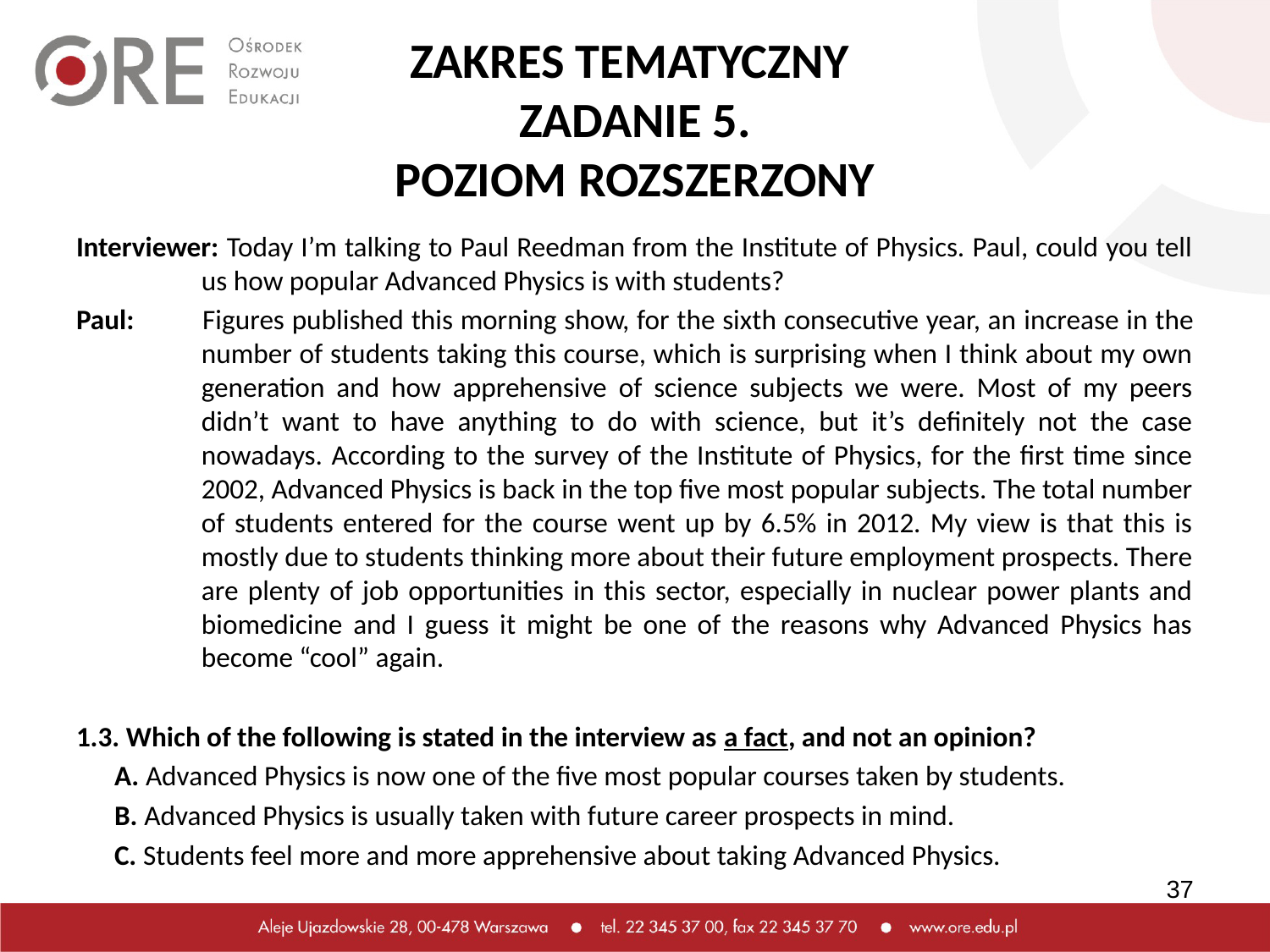

# ZAKRES TEMATYCZNY ZADANIE 5. POZIOM ROZSZERZONY
Interviewer: Today I’m talking to Paul Reedman from the Institute of Physics. Paul, could you tell us how popular Advanced Physics is with students?
Paul: 	Figures published this morning show, for the sixth consecutive year, an increase in the number of students taking this course, which is surprising when I think about my own generation and how apprehensive of science subjects we were. Most of my peers didn’t want to have anything to do with science, but it’s definitely not the case nowadays. According to the survey of the Institute of Physics, for the first time since 2002, Advanced Physics is back in the top five most popular subjects. The total number of students entered for the course went up by 6.5% in 2012. My view is that this is mostly due to students thinking more about their future employment prospects. There are plenty of job opportunities in this sector, especially in nuclear power plants and biomedicine and I guess it might be one of the reasons why Advanced Physics has become “cool” again.

1.3. Which of the following is stated in the interview as a fact, and not an opinion?
A. Advanced Physics is now one of the five most popular courses taken by students.
B. Advanced Physics is usually taken with future career prospects in mind.
C. Students feel more and more apprehensive about taking Advanced Physics.

37